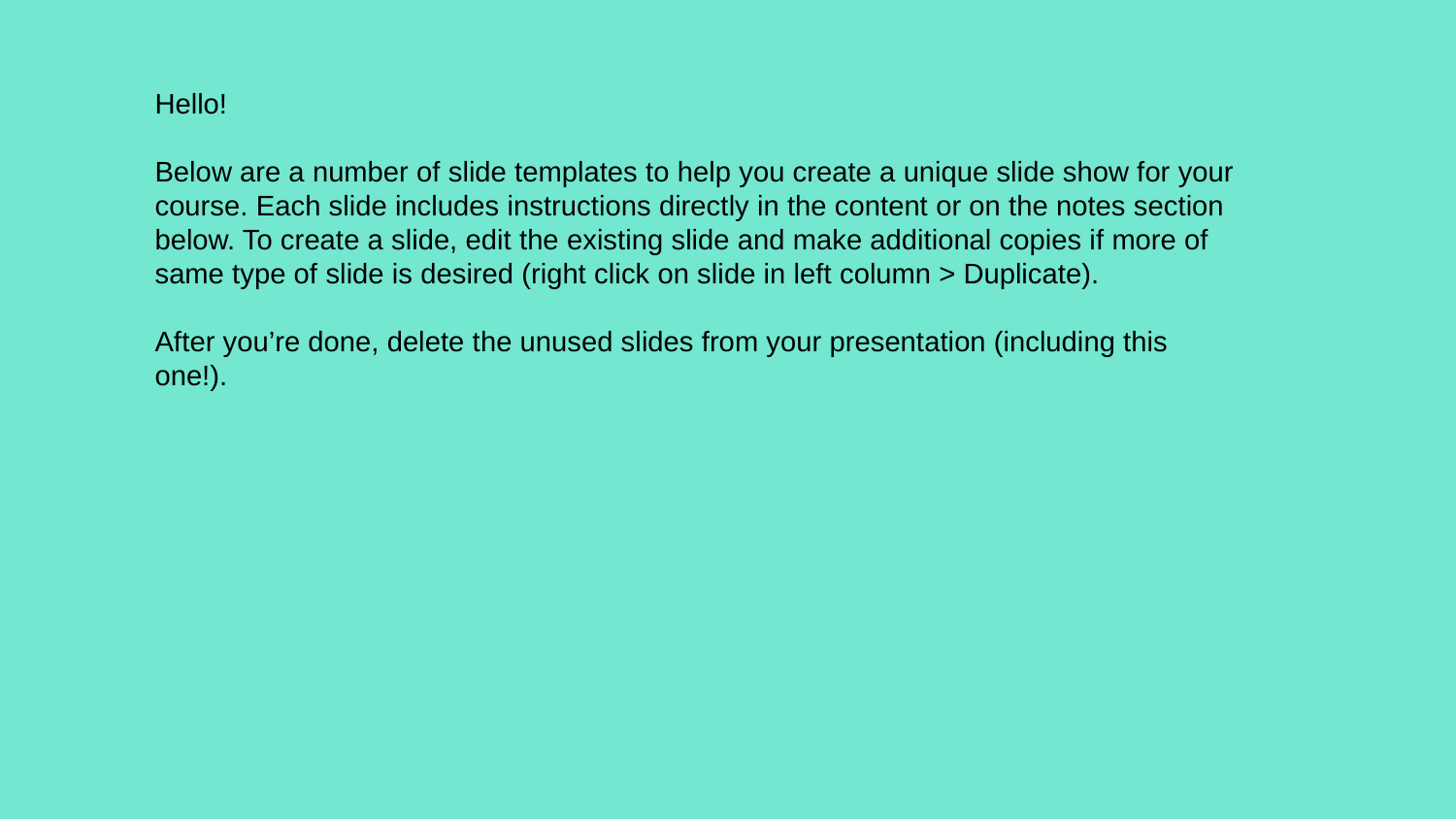

Hello!

Below are a number of slide templates to help you create a unique slide show for your course. Each slide includes instructions directly in the content or on the notes section below. To create a slide, edit the existing slide and make additional copies if more of same type of slide is desired (right click on slide in left column > Duplicate).

After you’re done, delete the unused slides from your presentation (including this one!).